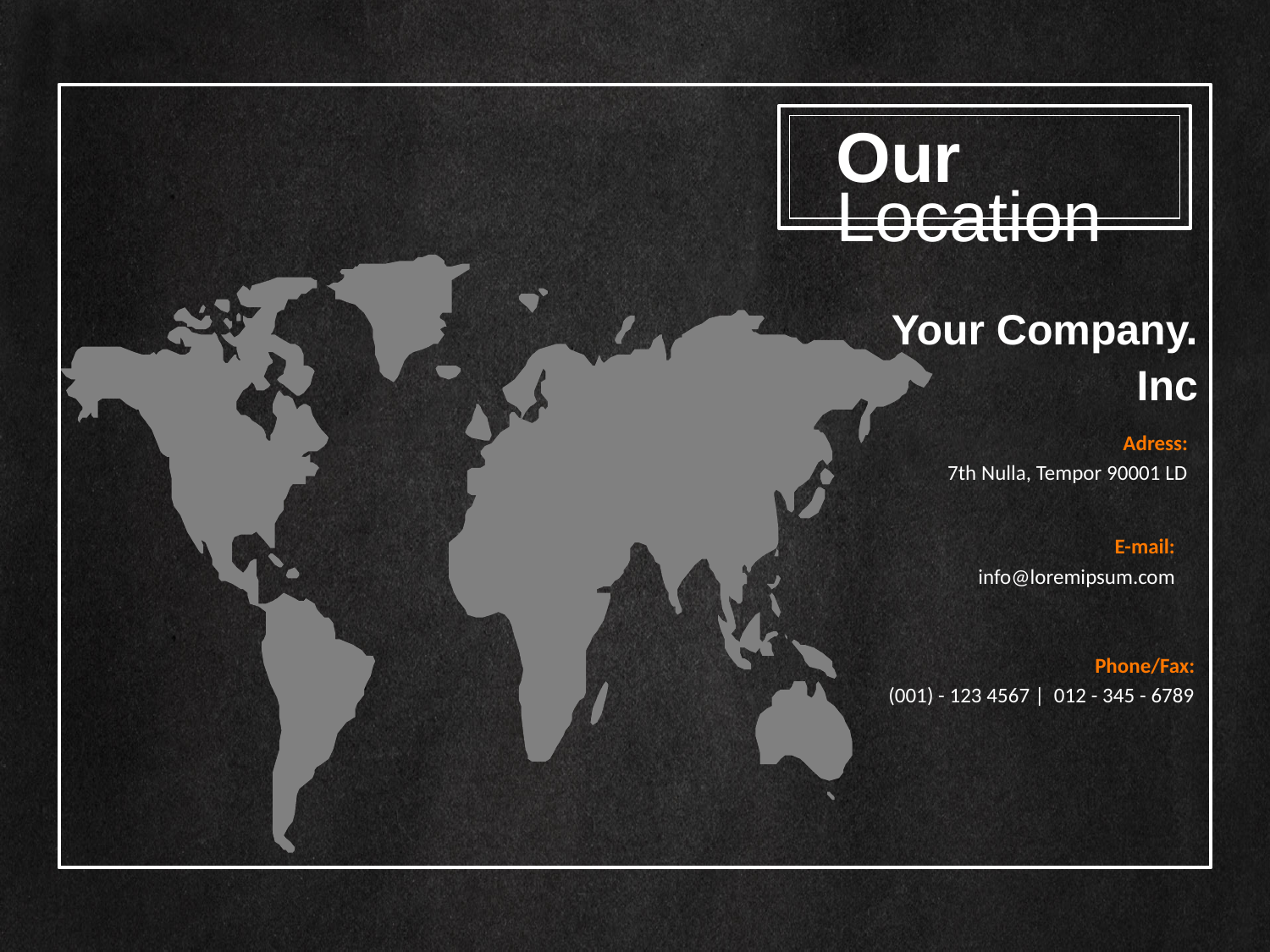

Our Location

Your Company. Inc
Adress:
7th Nulla, Tempor 90001 LD
E-mail:
info@loremipsum.com
Phone/Fax:
(001) - 123 4567 |  012 - 345 - 6789